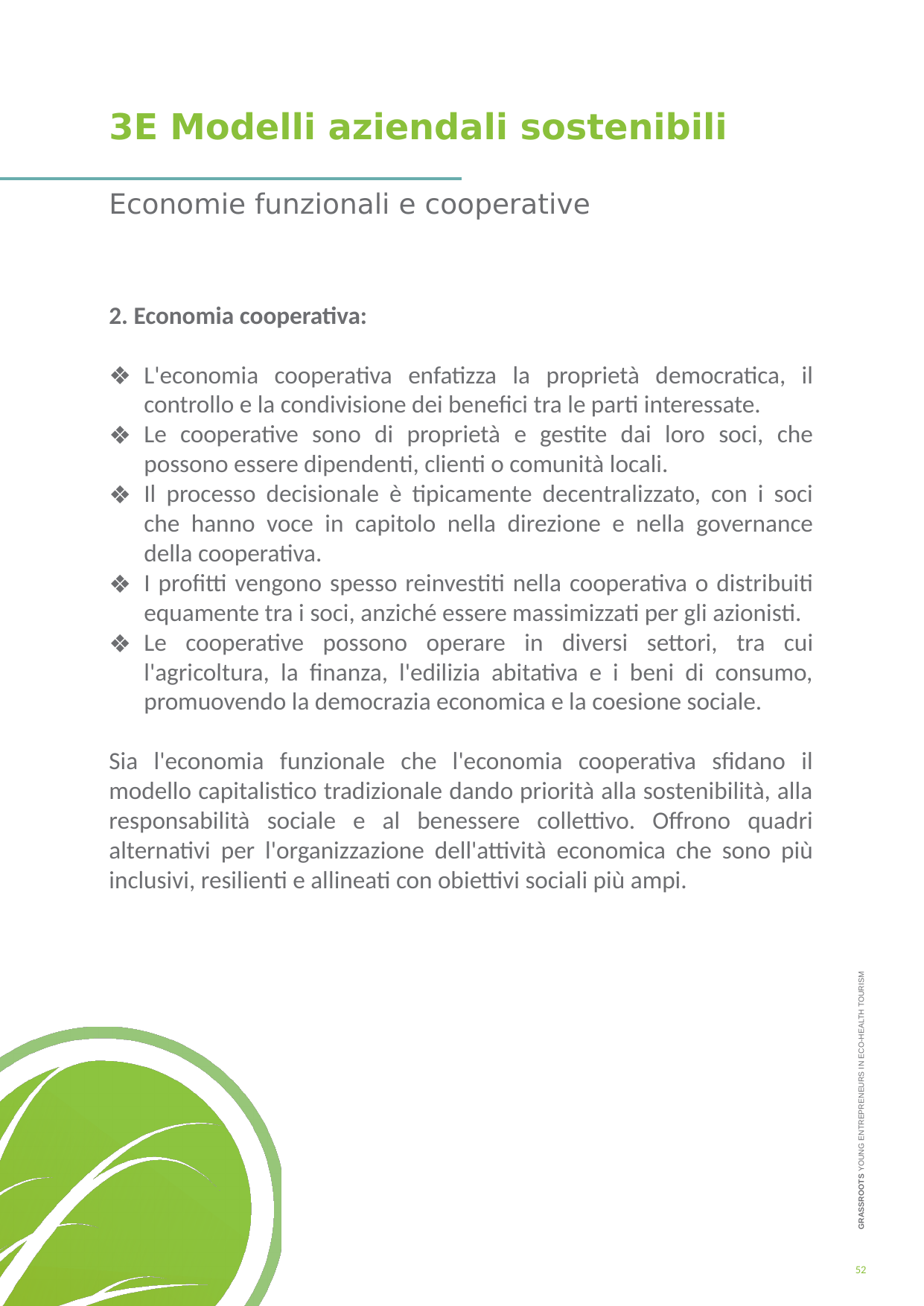

3E Modelli aziendali sostenibili
Economie funzionali e cooperative
2. Economia cooperativa:

L'economia cooperativa enfatizza la proprietà democratica, il controllo e la condivisione dei benefici tra le parti interessate.
Le cooperative sono di proprietà e gestite dai loro soci, che possono essere dipendenti, clienti o comunità locali.
Il processo decisionale è tipicamente decentralizzato, con i soci che hanno voce in capitolo nella direzione e nella governance della cooperativa.
I profitti vengono spesso reinvestiti nella cooperativa o distribuiti equamente tra i soci, anziché essere massimizzati per gli azionisti.
Le cooperative possono operare in diversi settori, tra cui l'agricoltura, la finanza, l'edilizia abitativa e i beni di consumo, promuovendo la democrazia economica e la coesione sociale.
Sia l'economia funzionale che l'economia cooperativa sfidano il modello capitalistico tradizionale dando priorità alla sostenibilità, alla responsabilità sociale e al benessere collettivo. Offrono quadri alternativi per l'organizzazione dell'attività economica che sono più inclusivi, resilienti e allineati con obiettivi sociali più ampi.

52